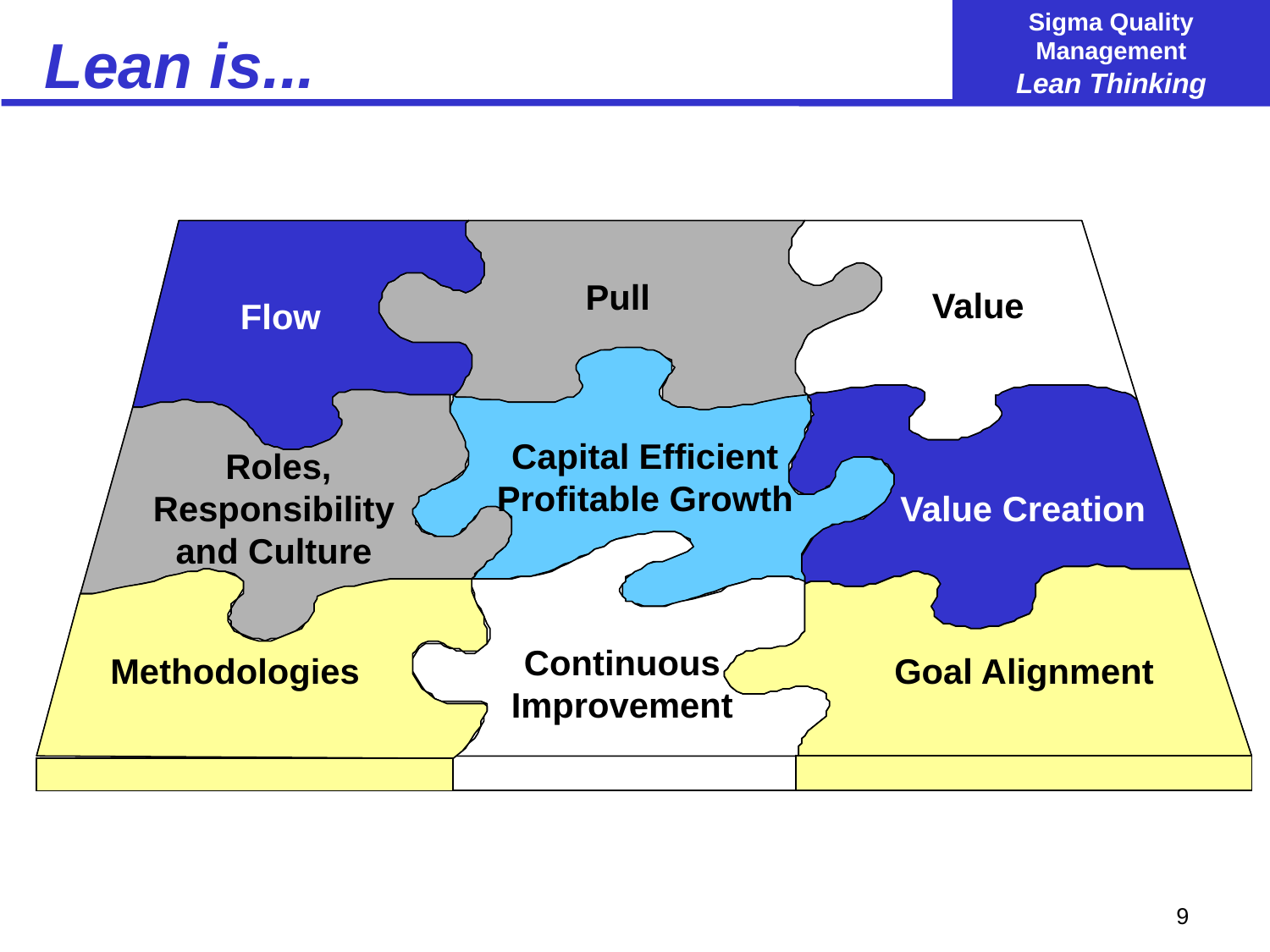

# Lean is...

Flow

Pull
Value
Value

Capital Efficient
Profitable Growth
 Roles, Responsibility
and Culture
Value Creation

Continuous
Improvement
Methodologies
Goal Alignment